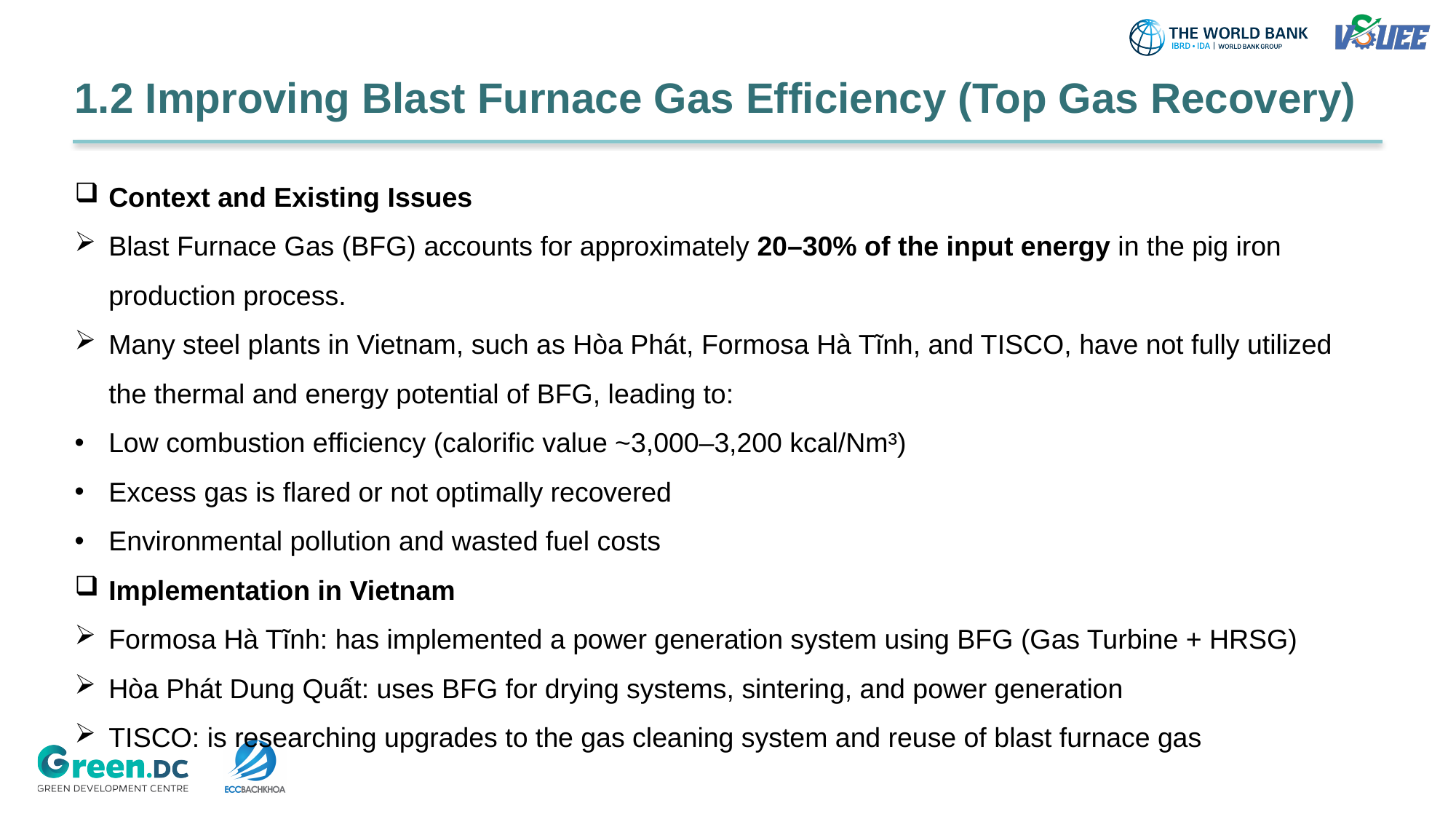

1.2 Improving Blast Furnace Gas Efficiency (Top Gas Recovery)
Context and Existing Issues
Blast Furnace Gas (BFG) accounts for approximately 20–30% of the input energy in the pig iron production process.
Many steel plants in Vietnam, such as Hòa Phát, Formosa Hà Tĩnh, and TISCO, have not fully utilized the thermal and energy potential of BFG, leading to:
Low combustion efficiency (calorific value ~3,000–3,200 kcal/Nm³)
Excess gas is flared or not optimally recovered
Environmental pollution and wasted fuel costs
Implementation in Vietnam
Formosa Hà Tĩnh: has implemented a power generation system using BFG (Gas Turbine + HRSG)
Hòa Phát Dung Quất: uses BFG for drying systems, sintering, and power generation
TISCO: is researching upgrades to the gas cleaning system and reuse of blast furnace gas